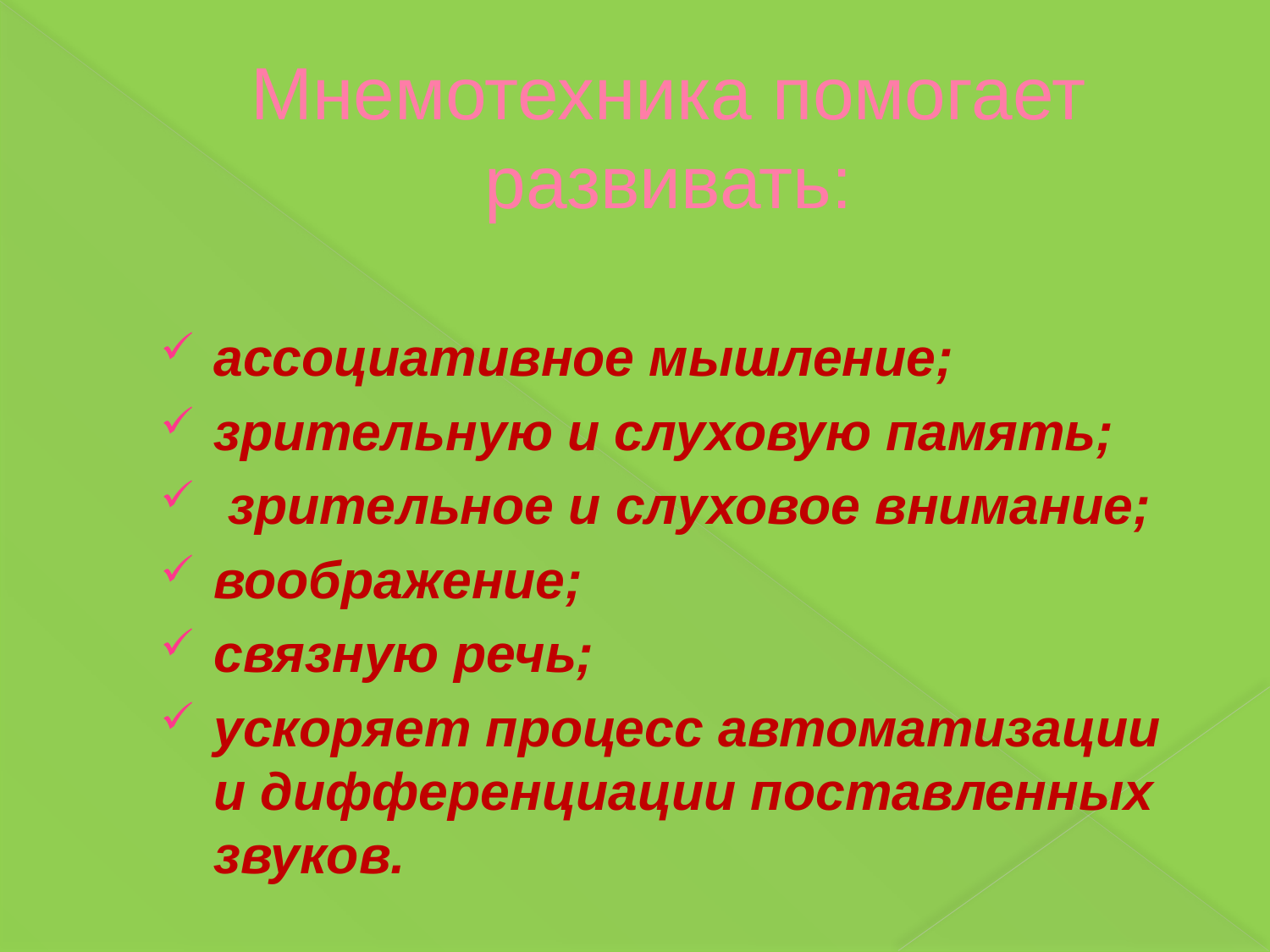

# Мнемотехника помогает развивать:
ассоциативное мышление;
зрительную и слуховую память;
 зрительное и слуховое внимание;
воображение;
связную речь;
ускоряет процесс автоматизации и дифференциации поставленных звуков.